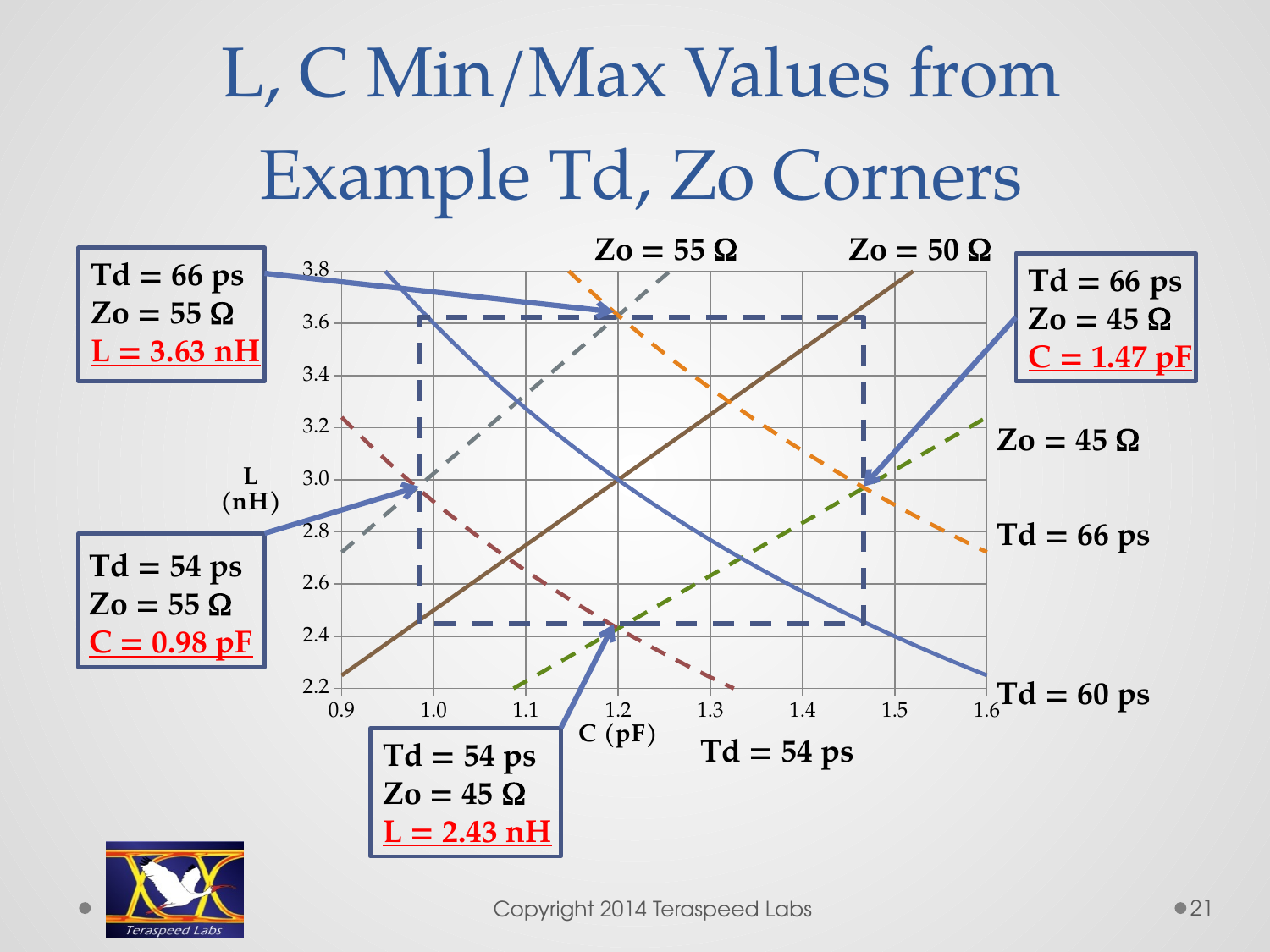

# L, C Min/Max Values from Example Td, Zo Corners
Zo = 55 Ω
Zo = 50 Ω

### Chart

| Category |  |  |  |  |  |  |
|---|---|---|---|---|---|---|
Td = 66 ps
Zo = 55 Ω
L = 3.63 nH

Td = 66 ps
Zo = 45 Ω
C = 1.47 pF

Zo = 45 Ω
Td = 66 ps

Td = 54 ps
Zo = 55 Ω
C = 0.98 pF
Td = 60 ps
Td = 54 ps
Td = 54 ps
Zo = 45 Ω
L = 2.43 nH

21
Copyright 2014 Teraspeed Labs